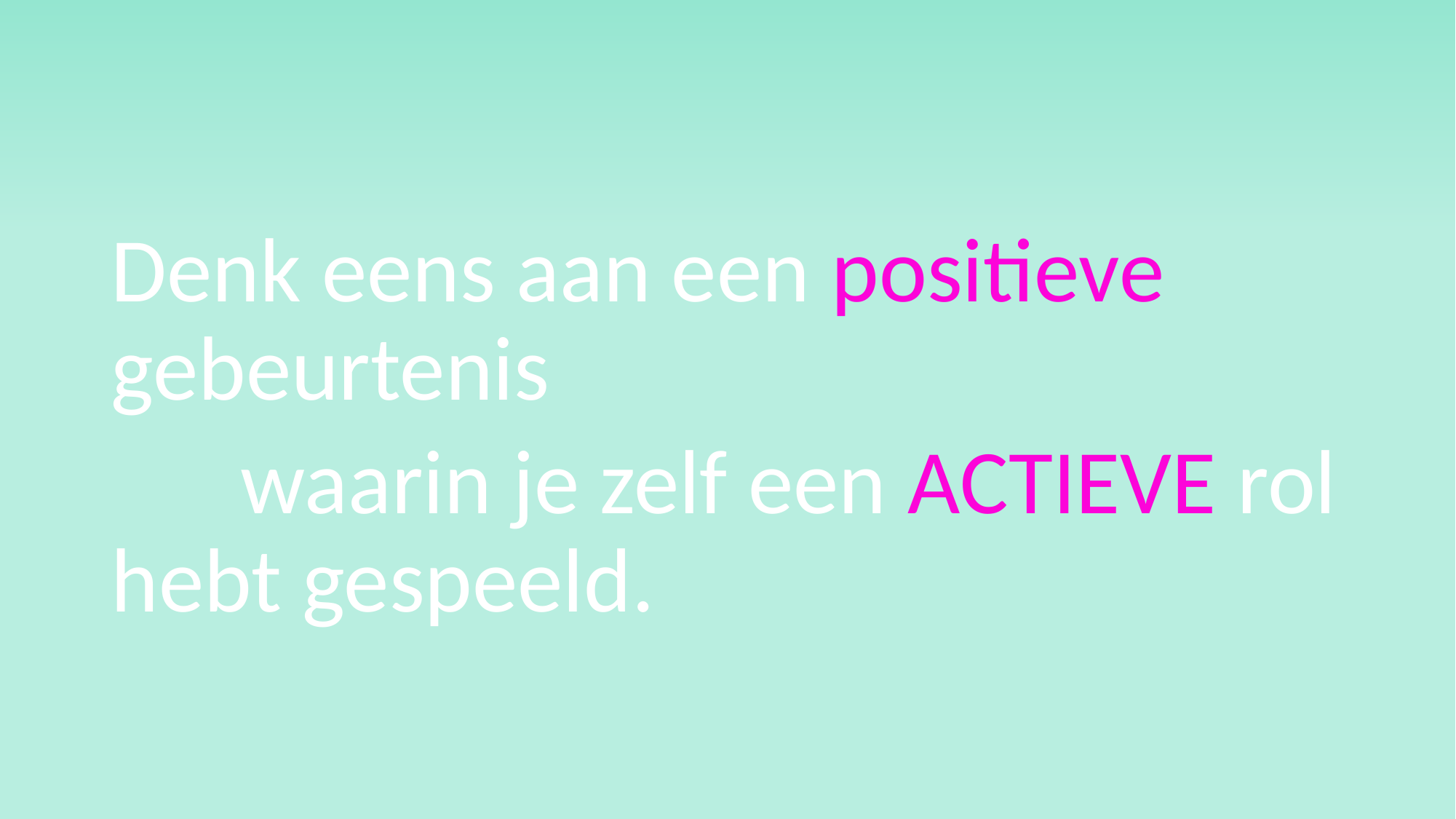

Denk eens aan een positieve gebeurtenis
	 waarin je zelf een ACTIEVE rol hebt gespeeld.